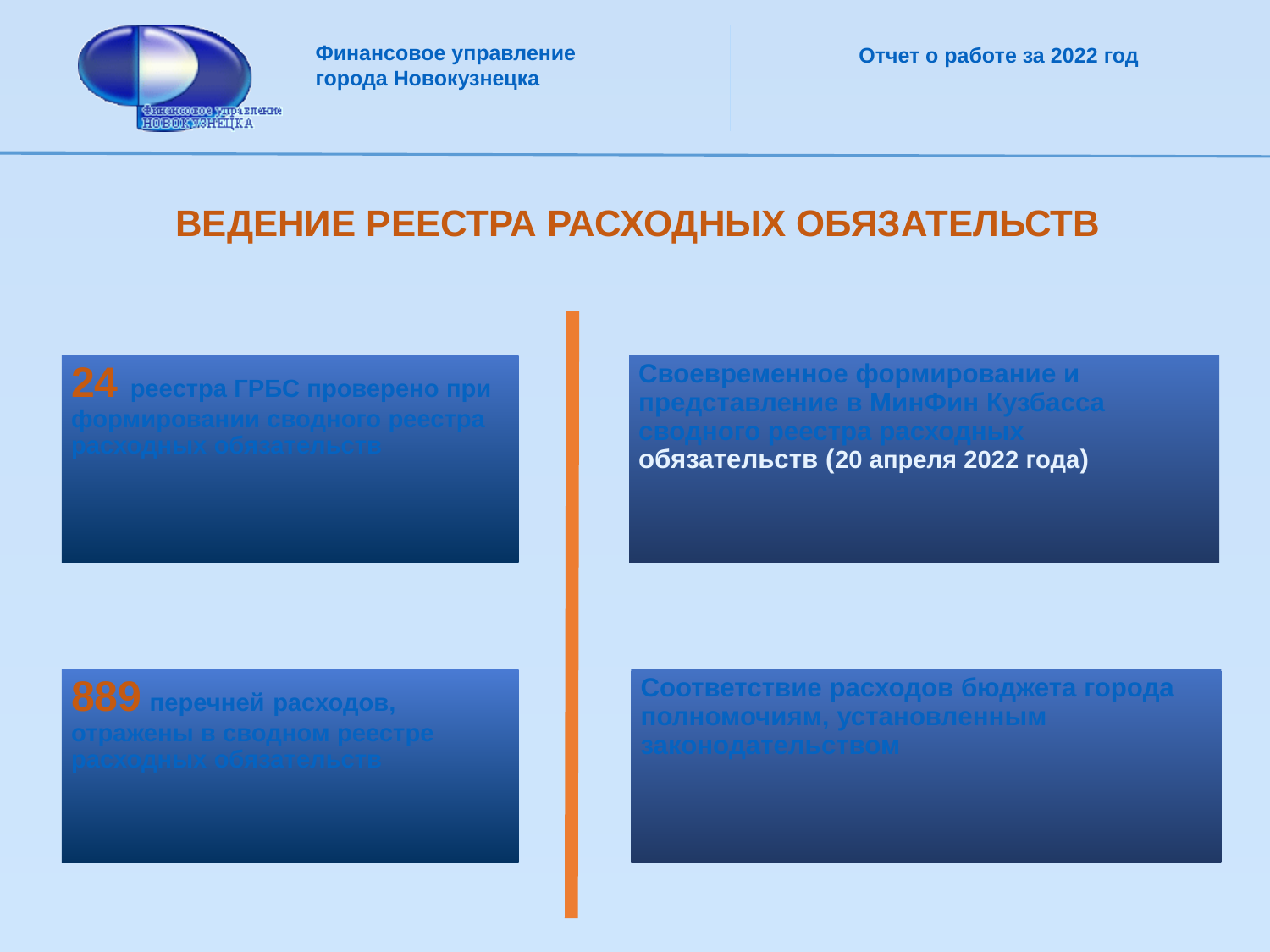

# ВЕДЕНИЕ РЕЕСТРА РАСХОДНЫХ ОБЯЗАТЕЛЬСТВ
24 реестра ГРБС проверено при формировании сводного реестра расходных обязательств
Своевременное формирование и представление в МинФин Кузбасса сводного реестра расходных обязательств (20 апреля 2022 года)

889 перечней расходов, отражены в сводном реестре расходных обязательств
Соответствие расходов бюджета города полномочиям, установленным законодательством